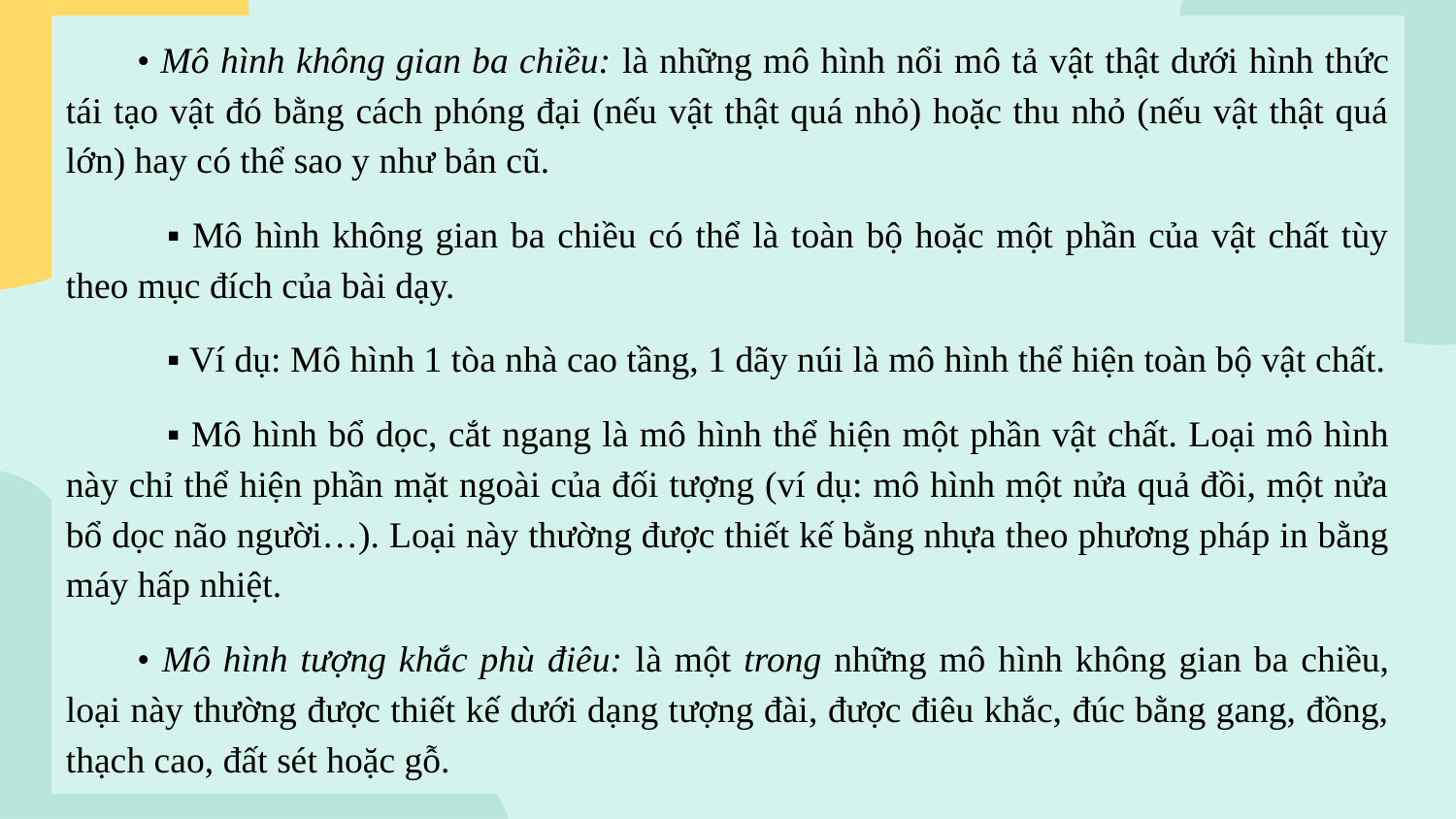

• Mô hình không gian ba chiều: là những mô hình nổi mô tả vật thật dưới hình thức tái tạo vật đó bằng cách phóng đại (nếu vật thật quá nhỏ) hoặc thu nhỏ (nếu vật thật quá lớn) hay có thể sao y như bản cũ.
▪ Mô hình không gian ba chiều có thể là toàn bộ hoặc một phần của vật chất tùy theo mục đích của bài dạy.
▪ Ví dụ: Mô hình 1 tòa nhà cao tầng, 1 dãy núi là mô hình thể hiện toàn bộ vật chất.
▪ Mô hình bổ dọc, cắt ngang là mô hình thể hiện một phần vật chất. Loại mô hình này chỉ thể hiện phần mặt ngoài của đối tượng (ví dụ: mô hình một nửa quả đồi, một nửa bổ dọc não người…). Loại này thường được thiết kế bằng nhựa theo phương pháp in bằng máy hấp nhiệt.
• Mô hình tượng khắc phù điêu: là một trong những mô hình không gian ba chiều, loại này thường được thiết kế dưới dạng tượng đài, được điêu khắc, đúc bằng gang, đồng, thạch cao, đất sét hoặc gỗ.